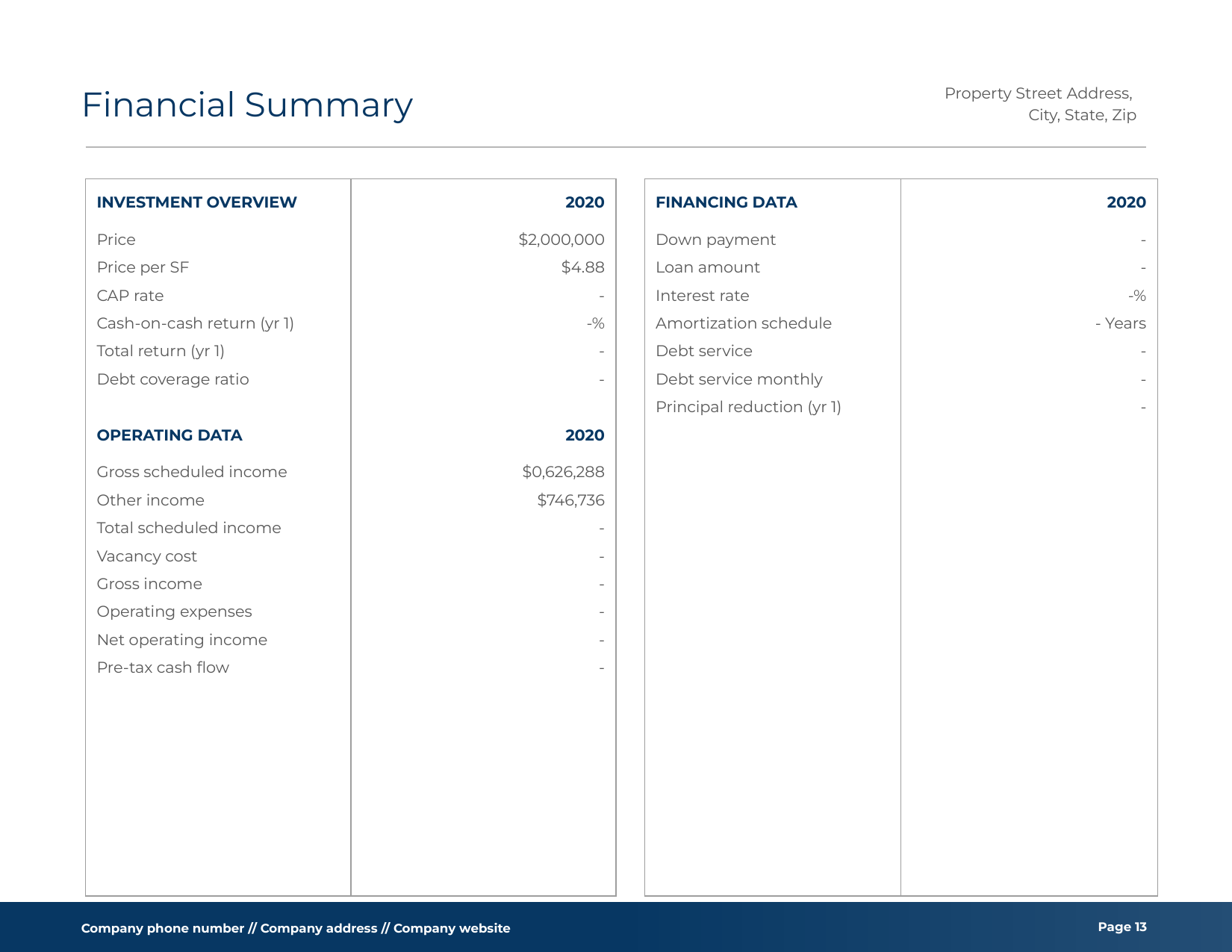

Financial Summary
| INVESTMENT OVERVIEW Price Price per SF CAP rate Cash-on-cash return (yr 1) Total return (yr 1) Debt coverage ratio OPERATING DATA Gross scheduled income Other income Total scheduled income Vacancy cost Gross income Operating expenses Net operating income Pre-tax cash flow | 2020 $2,000,000 $4.88 - -% - - 2020 $0,626,288 $746,736 - - - - - - |
| --- | --- |
| FINANCING DATA Down payment Loan amount Interest rate Amortization schedule Debt service Debt service monthly Principal reduction (yr 1) | 2020 - - -% - Years - - - |
| --- | --- |
Page 13